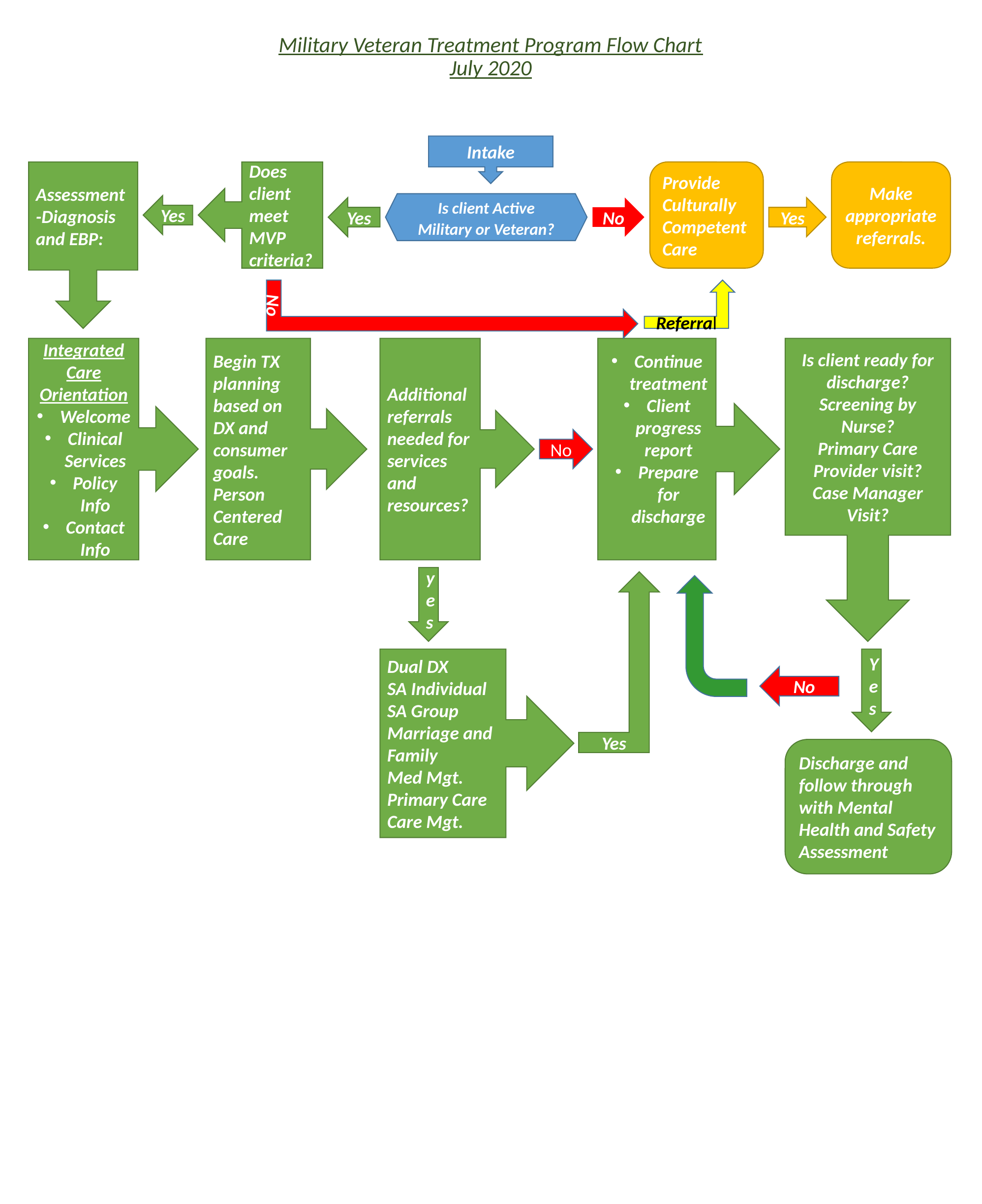

# Military Veteran Treatment Program Flow Chart July 2020
No
Intake
Make appropriate referrals.
Assessment -Diagnosis and EBP:
Does client meet MVP criteria?
Provide Culturally Competent Care
Is client Active Military or Veteran?
Yes
Yes
No
Yes
Referral
Integrated Care Orientation
Welcome
Clinical Services
Policy Info
Contact Info
Begin TX planning based on DX and consumer goals. Person Centered Care
Additional referrals needed for services and resources?
Continue treatment
Client progress report
Prepare for discharge

Is client ready for discharge?
Screening by Nurse?
Primary Care Provider visit?
Case Manager Visit?
No
yes
Yes

Dual DX
SA Individual
SA Group
Marriage and Family
Med Mgt.
Primary Care
Care Mgt.
Yes
No
Discharge and follow through with Mental Health and Safety Assessment